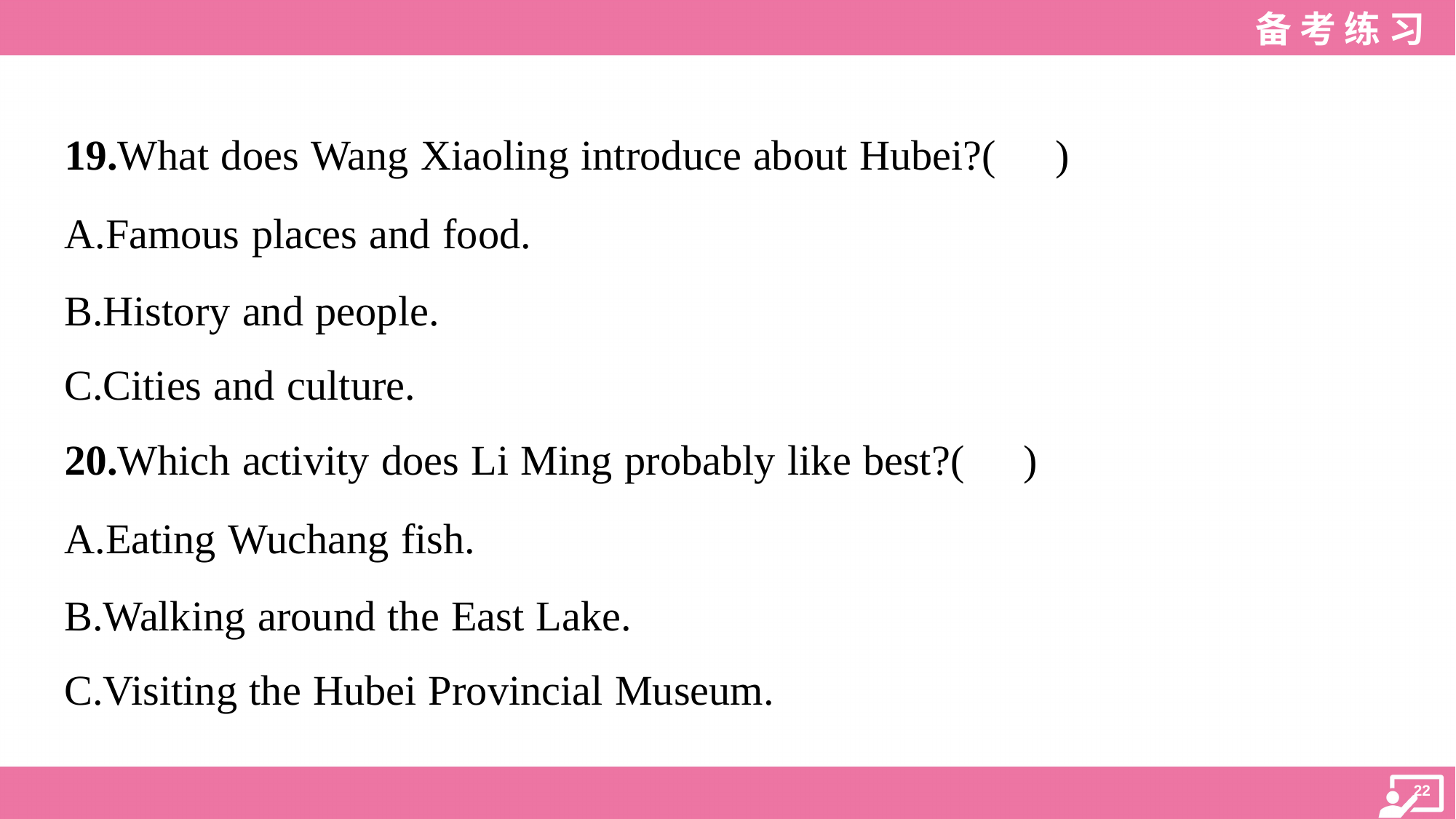

19.What does Wang Xiaoling introduce about Hubei?(     )
A.Famous places and food.
B.History and people.
C.Cities and culture.
20.Which activity does Li Ming probably like best?(     )
A.Eating Wuchang fish.
B.Walking around the East Lake.
C.Visiting the Hubei Provincial Museum.